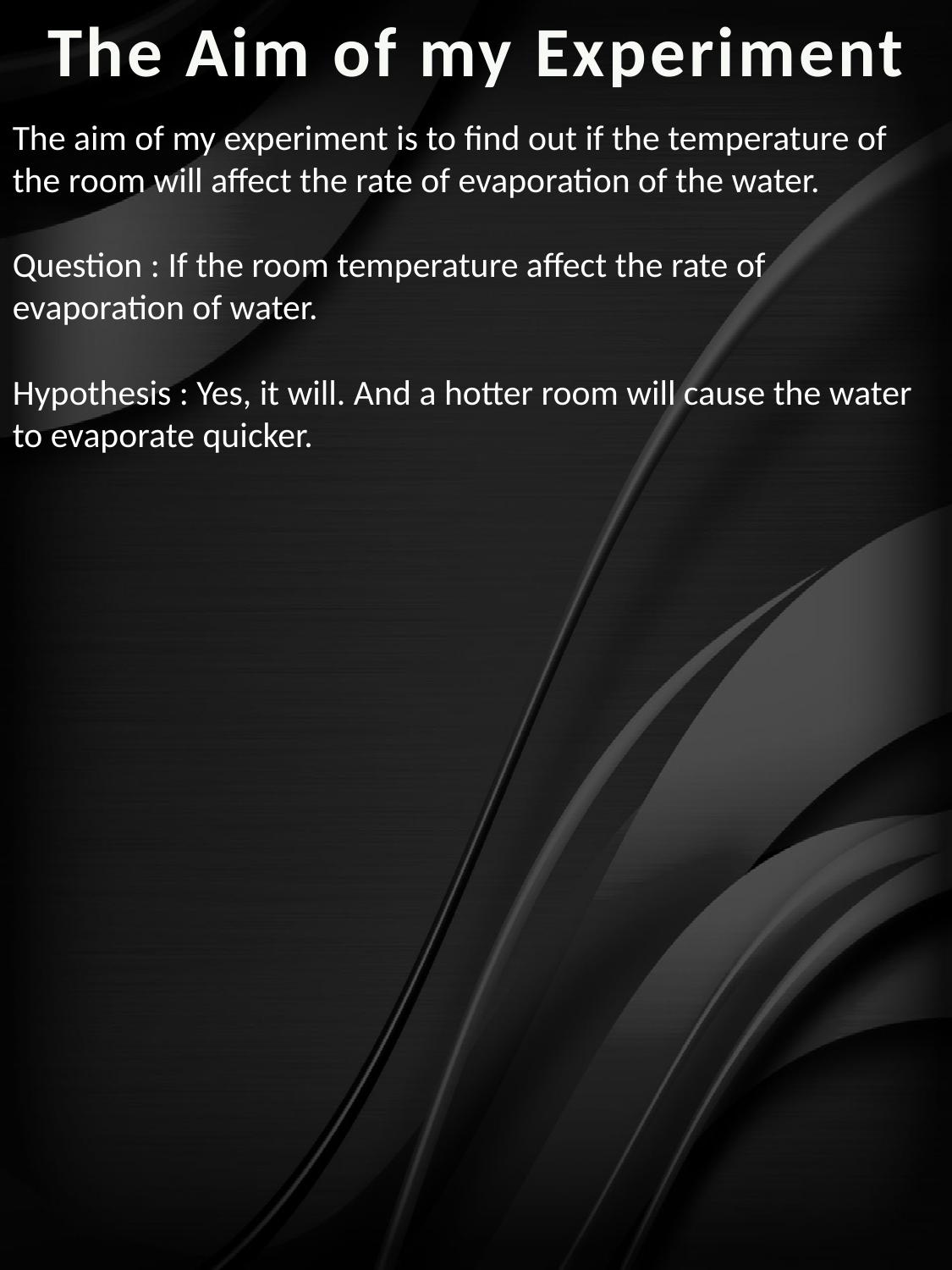

The Aim of my Experiment
The aim of my experiment is to find out if the temperature of the room will affect the rate of evaporation of the water.

Question : If the room temperature affect the rate of evaporation of water.

Hypothesis : Yes, it will. And a hotter room will cause the water to evaporate quicker.